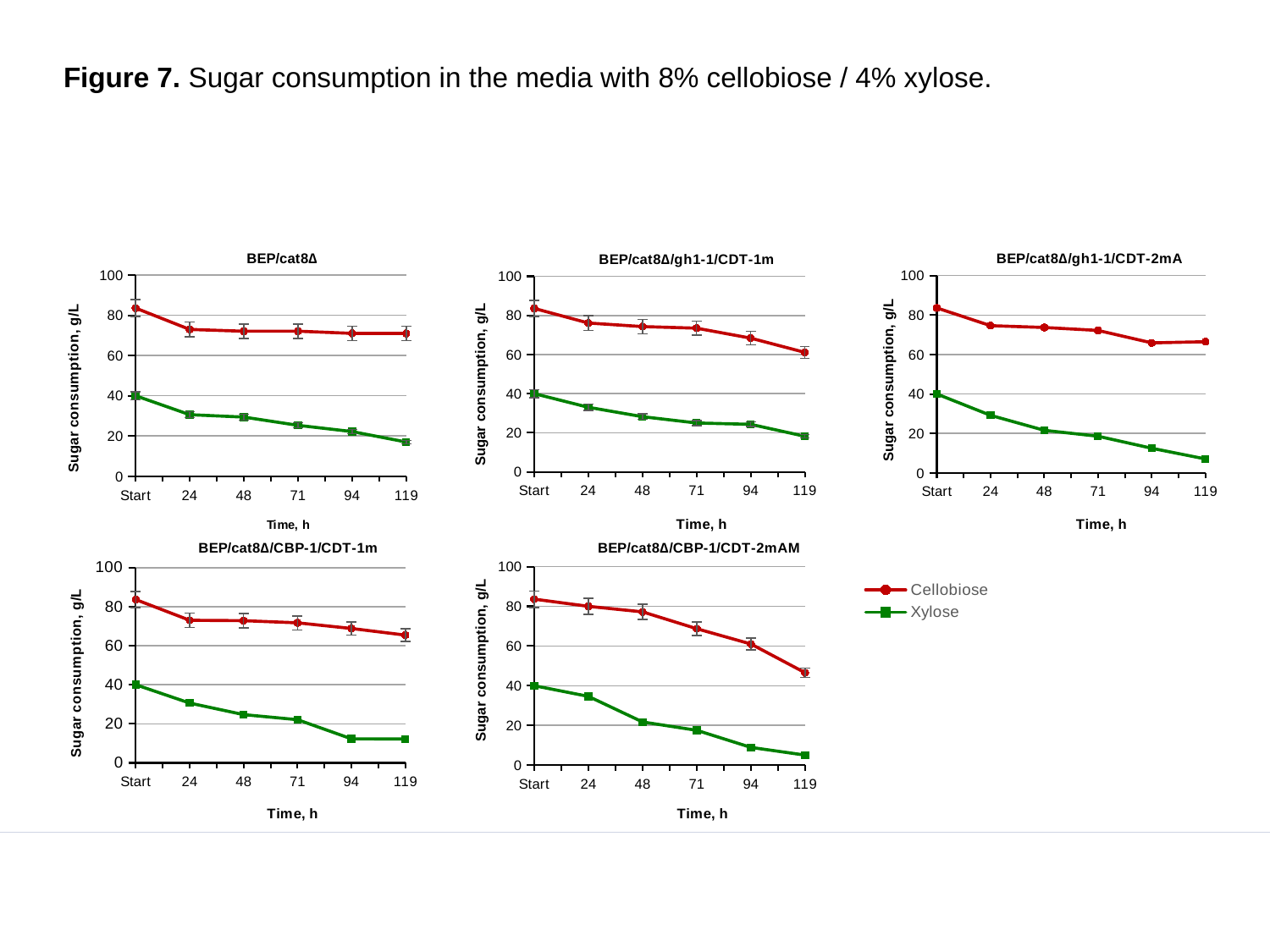

# Figure 7. Sugar consumption in the media with 8% cellobiose / 4% xylose.

### Chart: BEP/cat8∆

| Category | Cellobiose | Xylose |
|---|---|---|
| Start | 83.6 | 40.0 |
| 24 | 73.0 | 30.6 |
| 48 | 72.1 | 29.4 |
| 71 | 72.13 | 25.299999999999997 |
| 94 | 71.02000000000001 | 22.200000000000003 |
| 119 | 70.98 | 17.0 |

### Chart: BEP/cat8∆/gh1-1/CDT-1m

| Category | Cellobiose | Xylose |
|---|---|---|
| Start | 83.6 | 40.0 |
| 24 | 76.10000000000001 | 33.0 |
| 48 | 74.3 | 28.2 |
| 71 | 73.5 | 25.0 |
| 94 | 68.4 | 24.3 |
| 119 | 61.1 | 18.2 |

### Chart: BEP/cat8∆/gh1-1/CDT-2mA

| Category | Cellobiose | Xylose |
|---|---|---|
| Start | 83.6 | 40.0 |
| 24 | 74.6 | 29.2 |
| 48 | 73.7 | 21.6 |
| 71 | 72.2 | 18.6 |
| 94 | 65.9 | 12.5 |
| 119 | 66.5 | 7.1 |
Sugar consumption, g/L
Sugar consumption, g/L

### Chart: BEP/cat8∆/CBP-1/CDT-1m

| Category | Cellobiose | Xylose |
|---|---|---|
| Start | 83.6 | 40.0 |
| 24 | 73.0 | 30.6 |
| 48 | 72.8 | 24.700000000000003 |
| 71 | 71.7 | 22.1 |
| 94 | 68.8 | 12.3 |
| 119 | 65.4 | 12.2 |

### Chart: BEP/cat8∆/CBP-1/CDT-2mAM

| Category | Cellobiose | Xylose |
|---|---|---|
| Start | 83.6 | 40.0 |
| 24 | 80.0 | 34.6 |
| 48 | 77.2 | 21.7 |
| 71 | 68.7 | 17.5 |
| 94 | 61.0 | 8.9 |
| 119 | 46.5 | 5.0 |
Sugar consumption, g/L